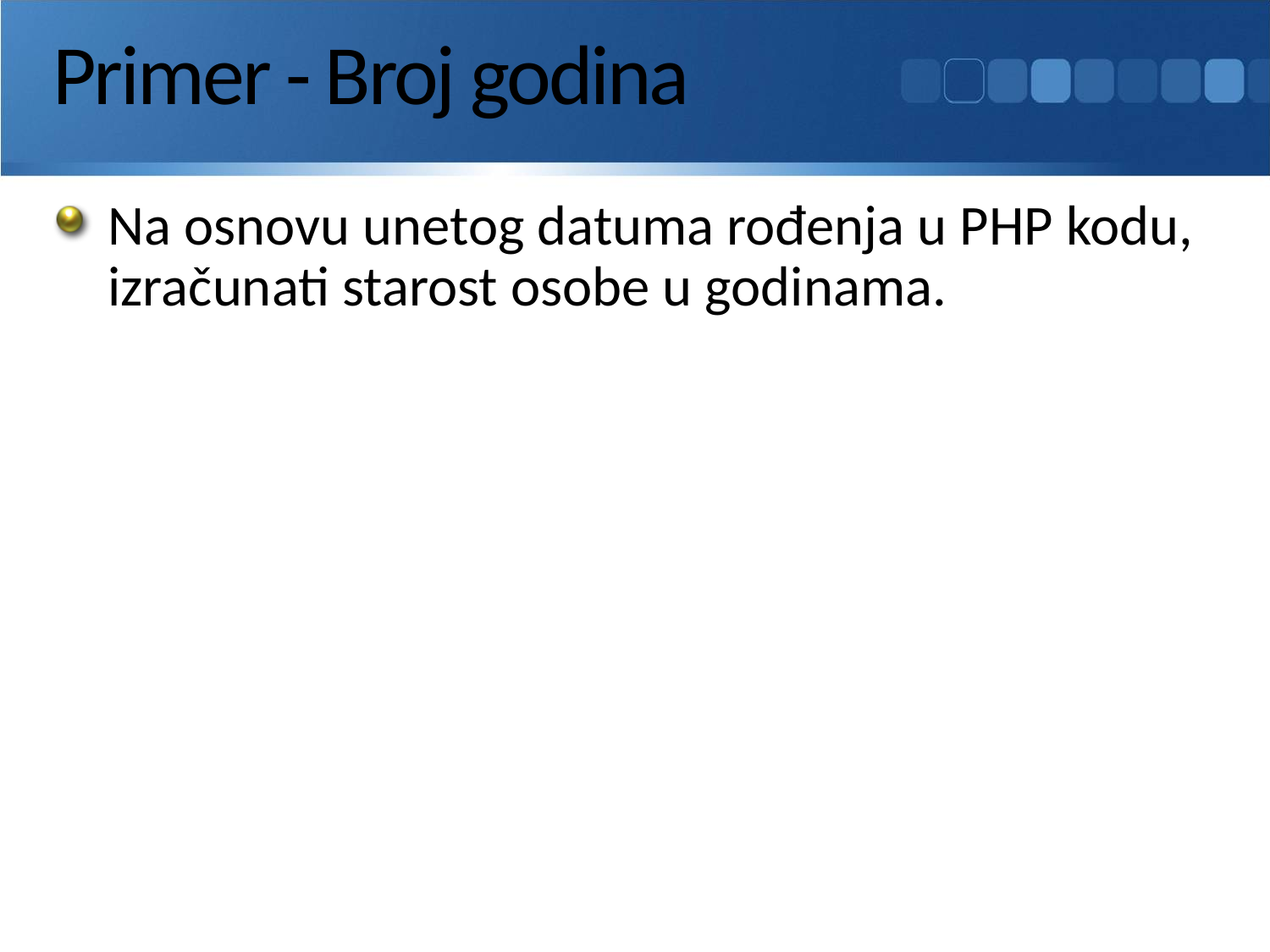

# Primer - Broj godina
Na osnovu unetog datuma rođenja u PHP kodu, izračunati starost osobe u godinama.